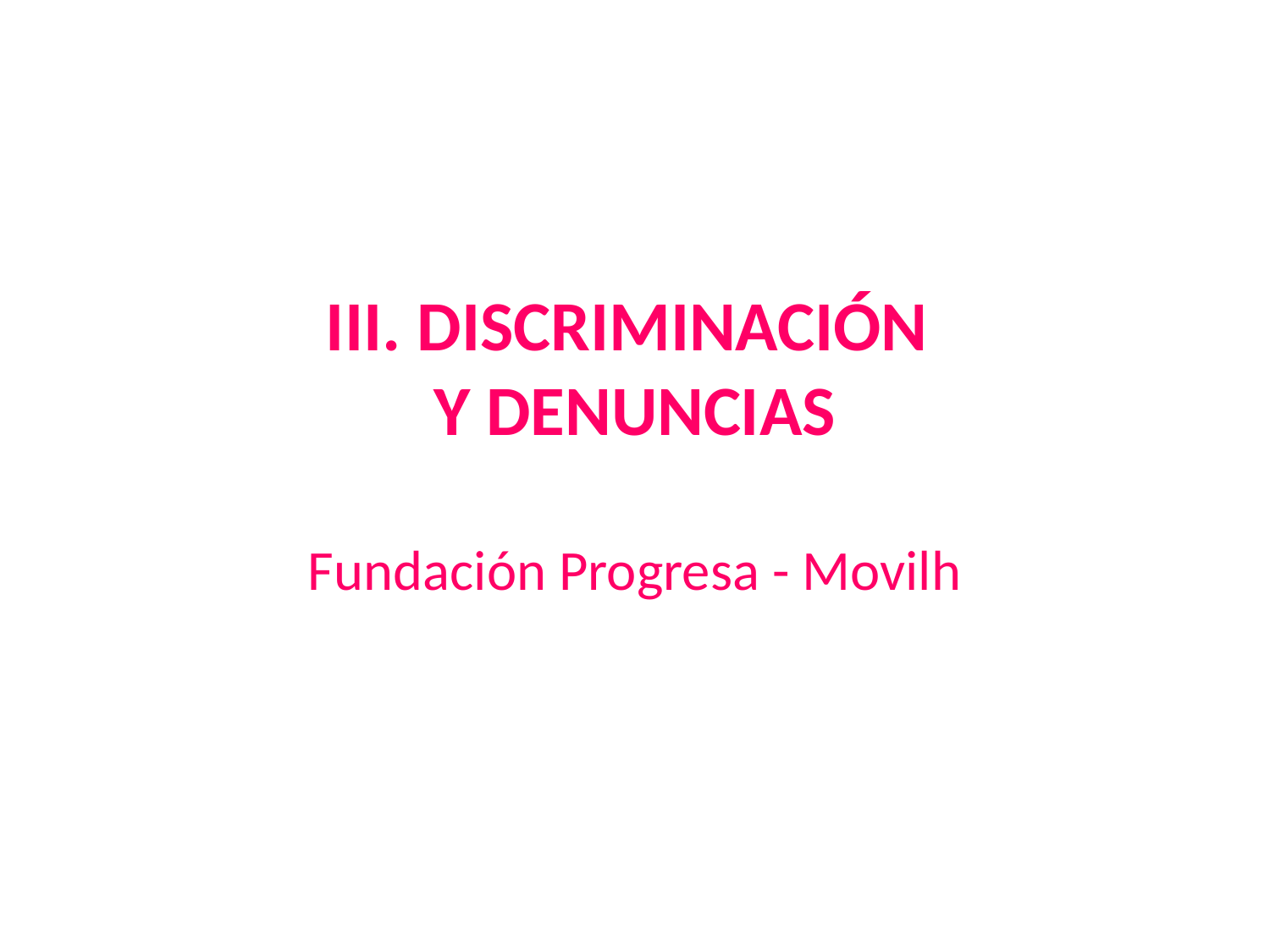

III. DISCRIMINACIÓN
Y DENUNCIAS

Fundación Progresa - Movilh